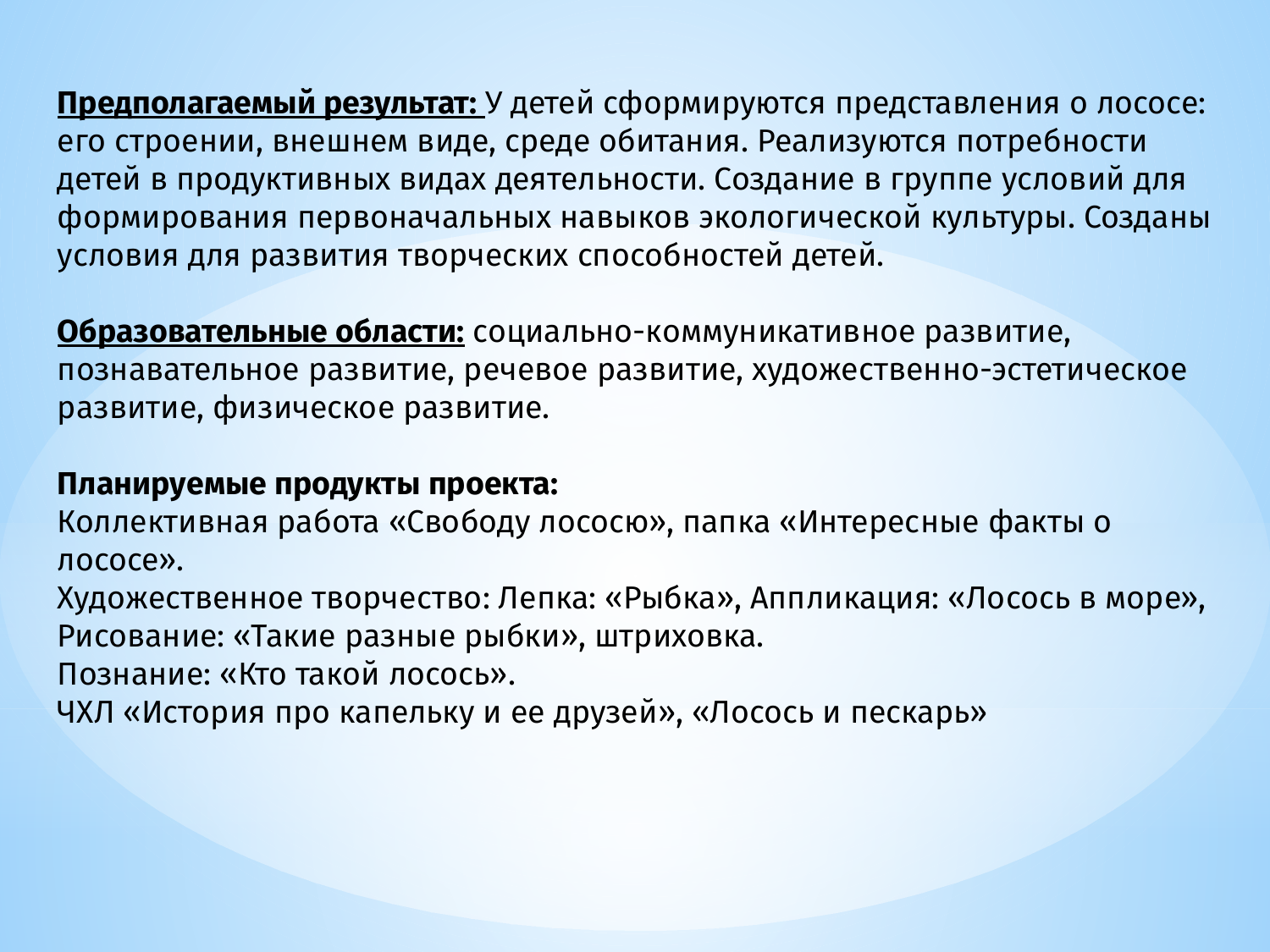

Предполагаемый результат: У детей сформируются представления о лососе: его строении, внешнем виде, среде обитания. Реализуются потребности детей в продуктивных видах деятельности. Создание в группе условий для формирования первоначальных навыков экологической культуры. Созданы условия для развития творческих способностей детей.

Образовательные области: социально-коммуникативное развитие, познавательное развитие, речевое развитие, художественно-эстетическое развитие, физическое развитие.

Планируемые продукты проекта:
Коллективная работа «Свободу лососю», папка «Интересные факты о лососе».
Художественное творчество: Лепка: «Рыбка», Аппликация: «Лосось в море»,  Рисование: «Такие разные рыбки», штриховка.
Познание: «Кто такой лосось».
ЧХЛ «История про капельку и ее друзей», «Лосось и пескарь»